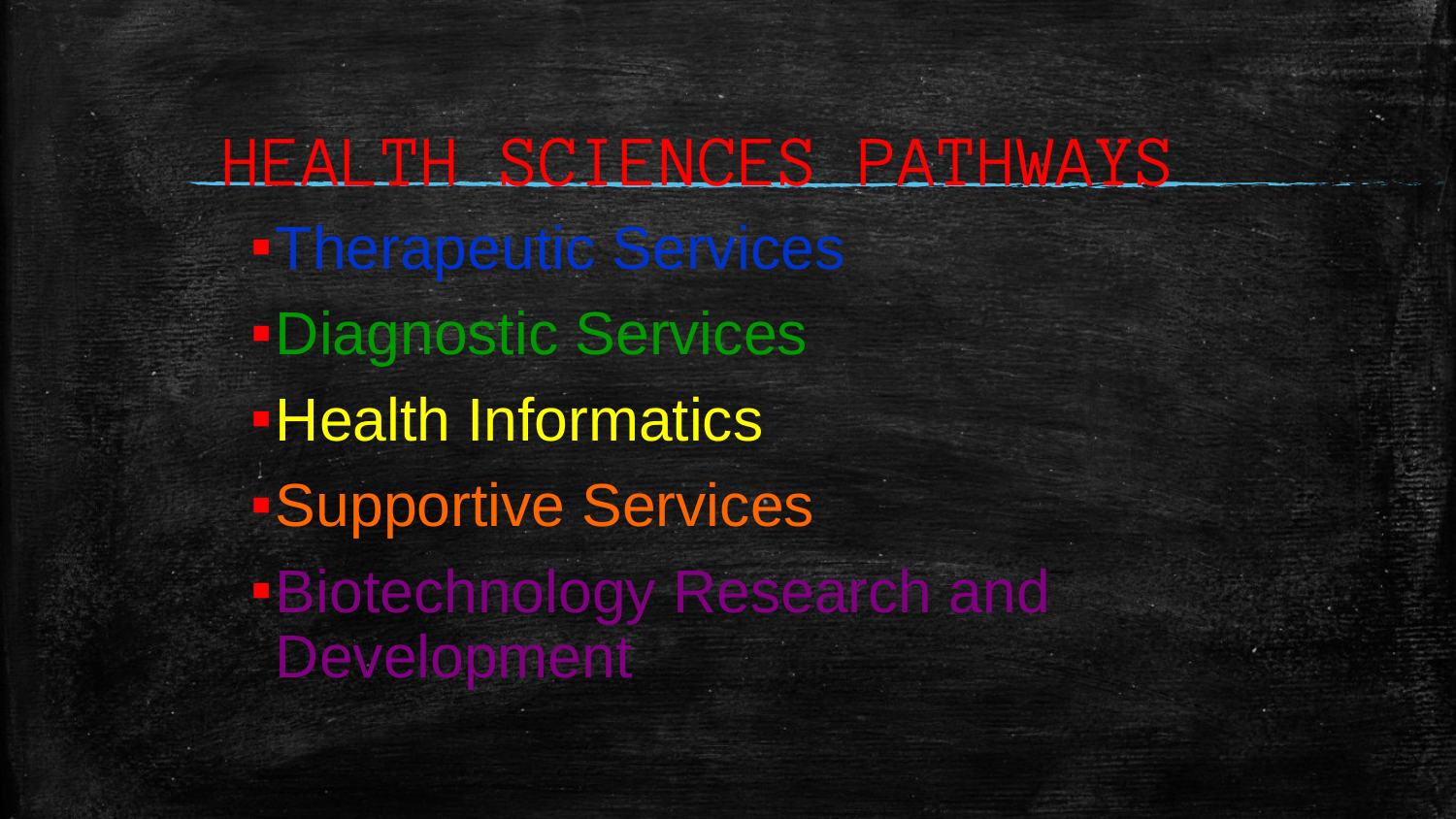

# HEALTH SCIENCES PATHWAYS
Therapeutic Services
Diagnostic Services
Health Informatics
Supportive Services
Biotechnology Research and Development